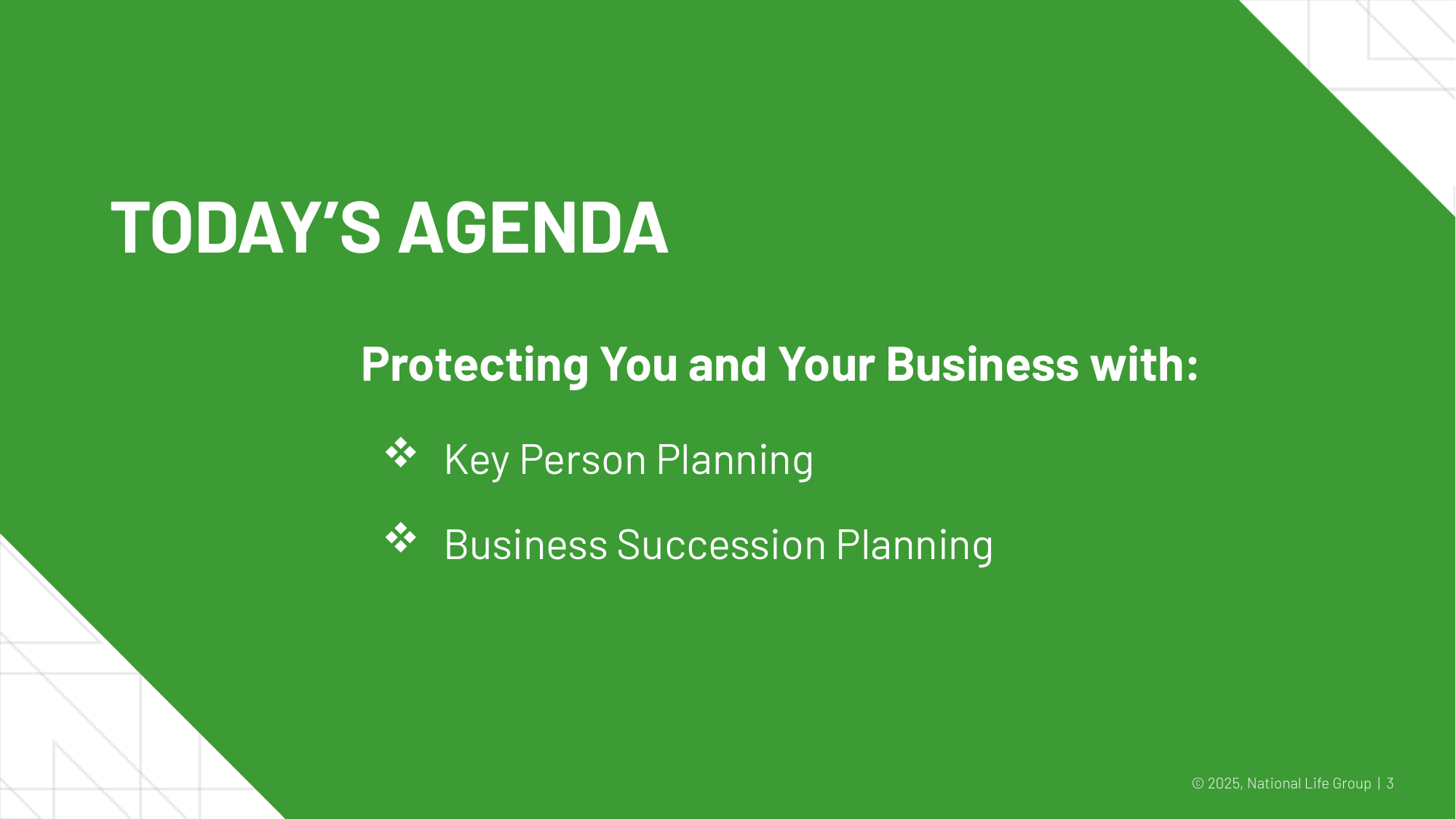

Protecting You and Your Business with:
Key Person Planning
Business Succession Planning